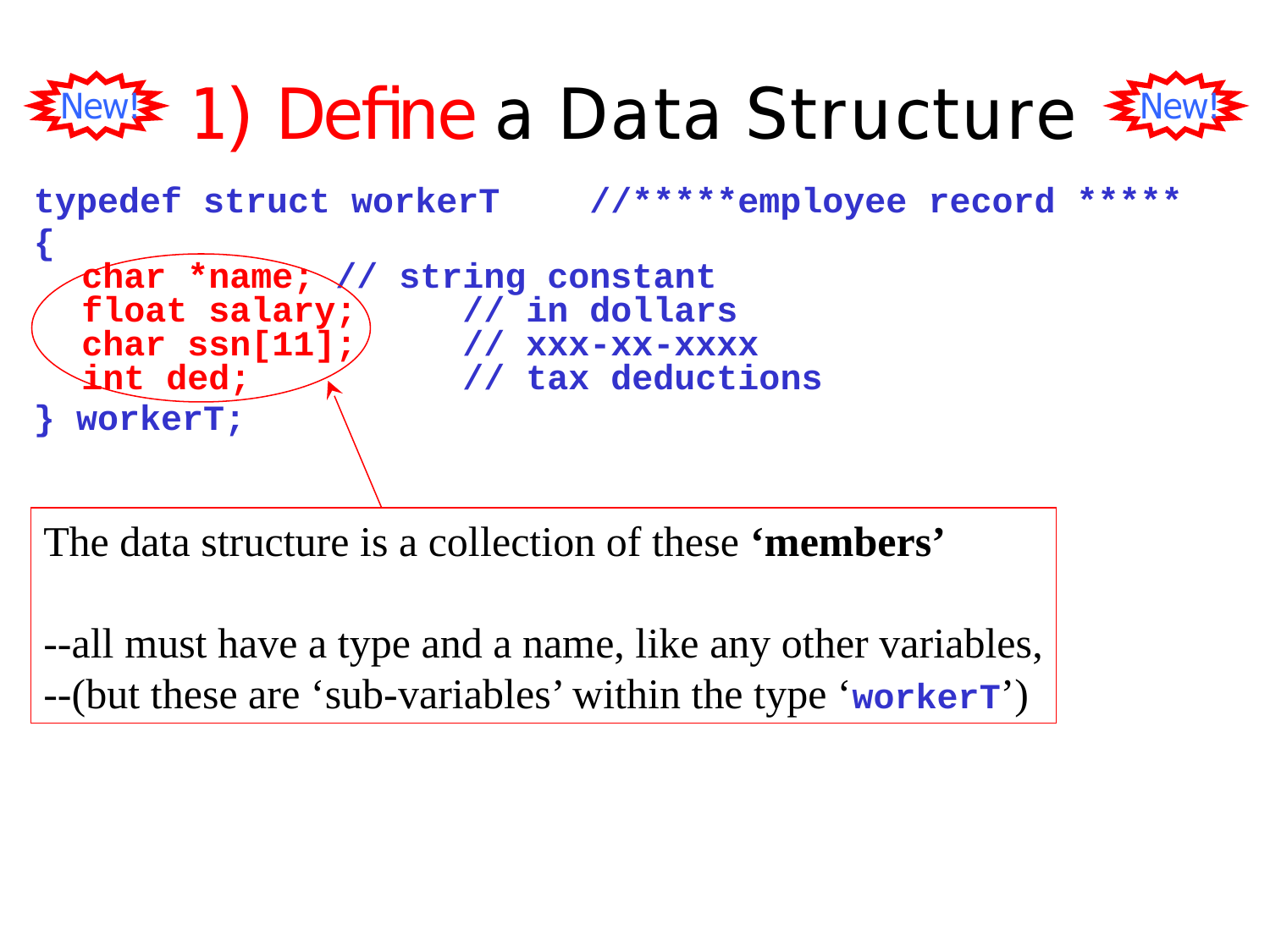

# 1) Define a Data Structure

New!

New!
typedef struct workerT 	//*****employee record *****
{
char *name;	// string constant
float salary;	// in dollars
char ssn[11];	// xxx-xx-xxxx
int ded;		// tax deductions
} workerT;

int main()
{
workerT emp1,staff[30];

	emp1.name = “Bob Cratchit”;
emp1.salary = 10.00;
strncpy(emp1.ssn,”022-85-7741”,11);
emp1.ded = 7;
}

The data structure is a collection of these ‘members’

--all must have a type and a name, like any other variables,
--(but these are ‘sub-variables’ within the type ‘workerT’)